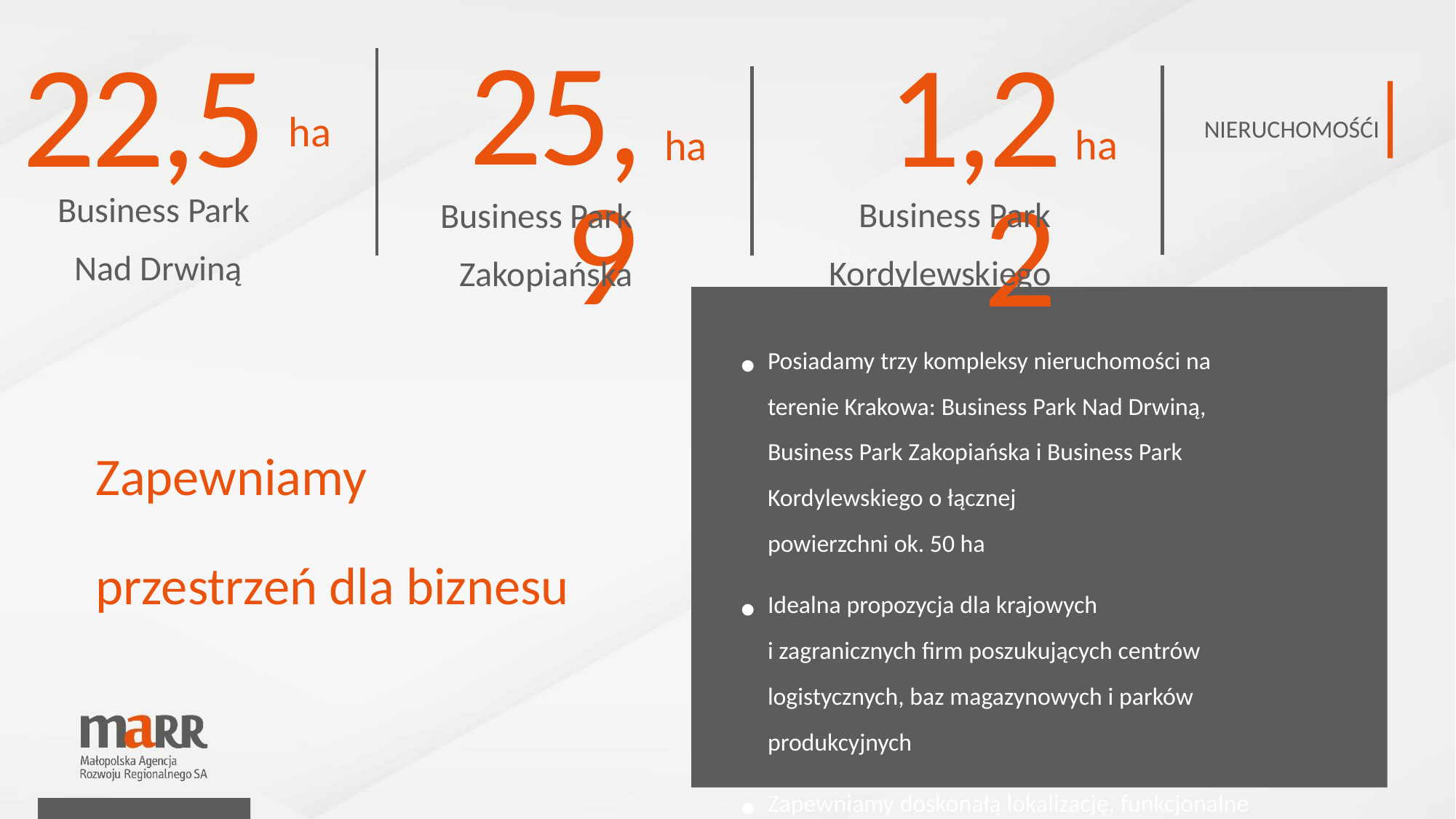

22,5
ha
Business Park
Nad Drwiną
25,9
ha
Business Park
Zakopiańska

1,22
ha
Business Park Kordylewskiego

NIERUCHOMOŚĆI

Posiadamy trzy kompleksy nieruchomości na terenie Krakowa: Business Park Nad Drwiną, Business Park Zakopiańska i Business Park Kordylewskiego o łącznej
powierzchni ok. 50 ha
Idealna propozycja dla krajowych
i zagranicznych firm poszukujących centrów logistycznych, baz magazynowych i parków produkcyjnych
Zapewniamy doskonałą lokalizację, funkcjonalne obiekty i atrakcyjne warunki współpracy
Zapewniamy
przestrzeń dla biznesu